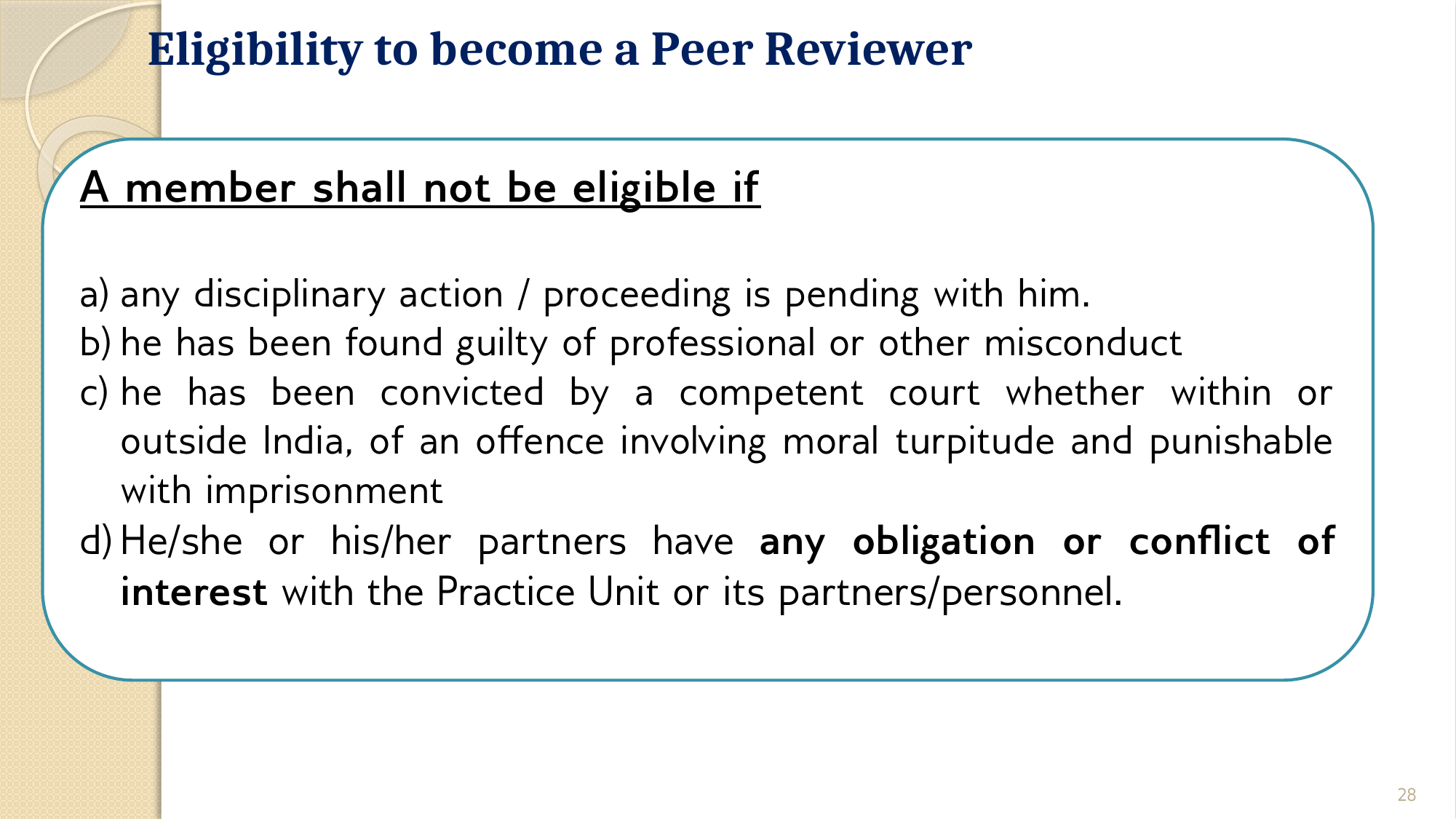

Eligibility to become a Peer Reviewer
A member shall not be eligible if
any disciplinary action / proceeding is pending with him.
he has been found guilty of professional or other misconduct
he has been convicted by a competent court whether within or outside India, of an offence involving moral turpitude and punishable with imprisonment
He/she or his/her partners have any obligation or conflict of interest with the Practice Unit or its partners/personnel.

28